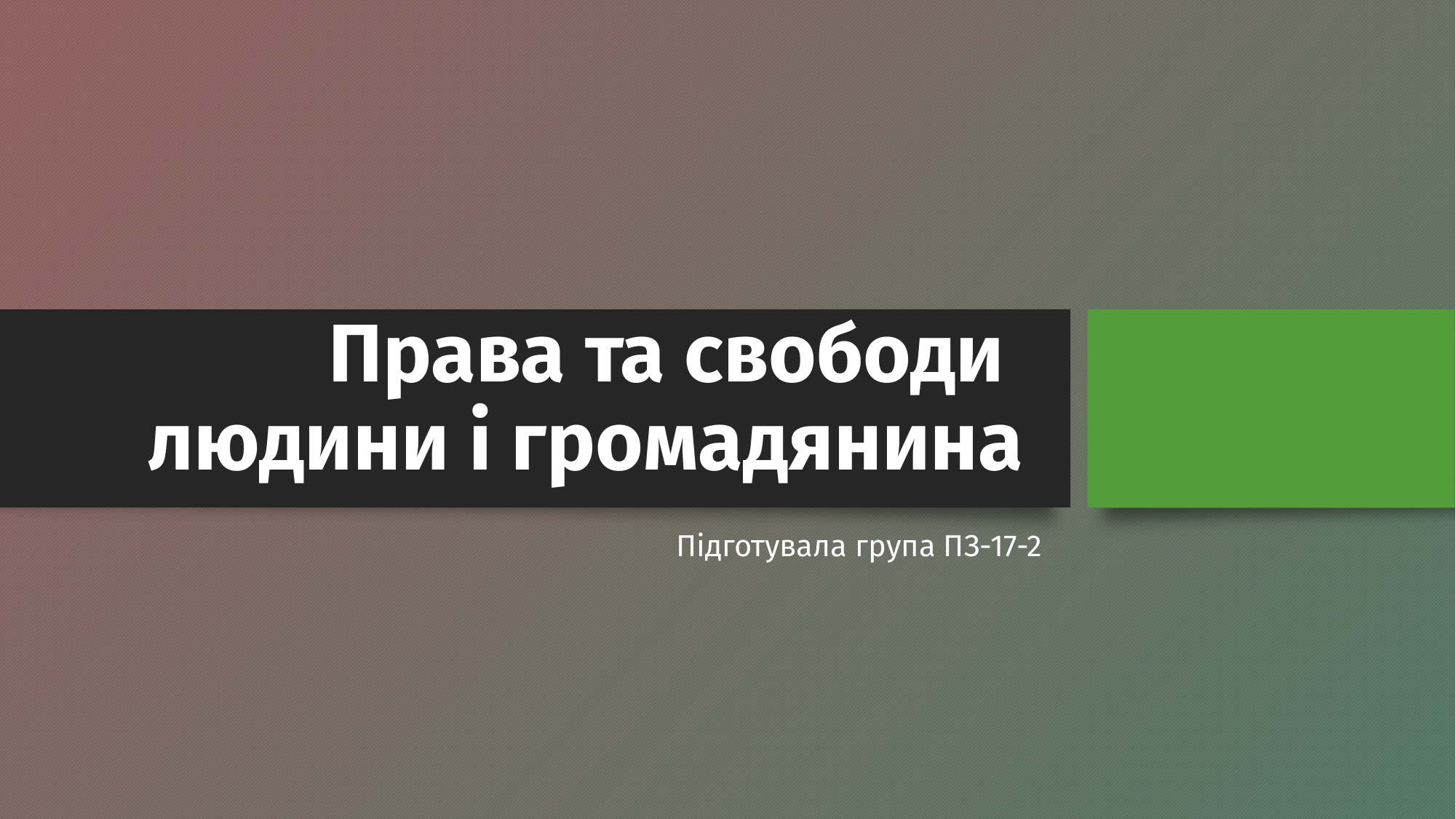

# Права та свободи людини і громадянина
Підготувала група ПЗ-17-2